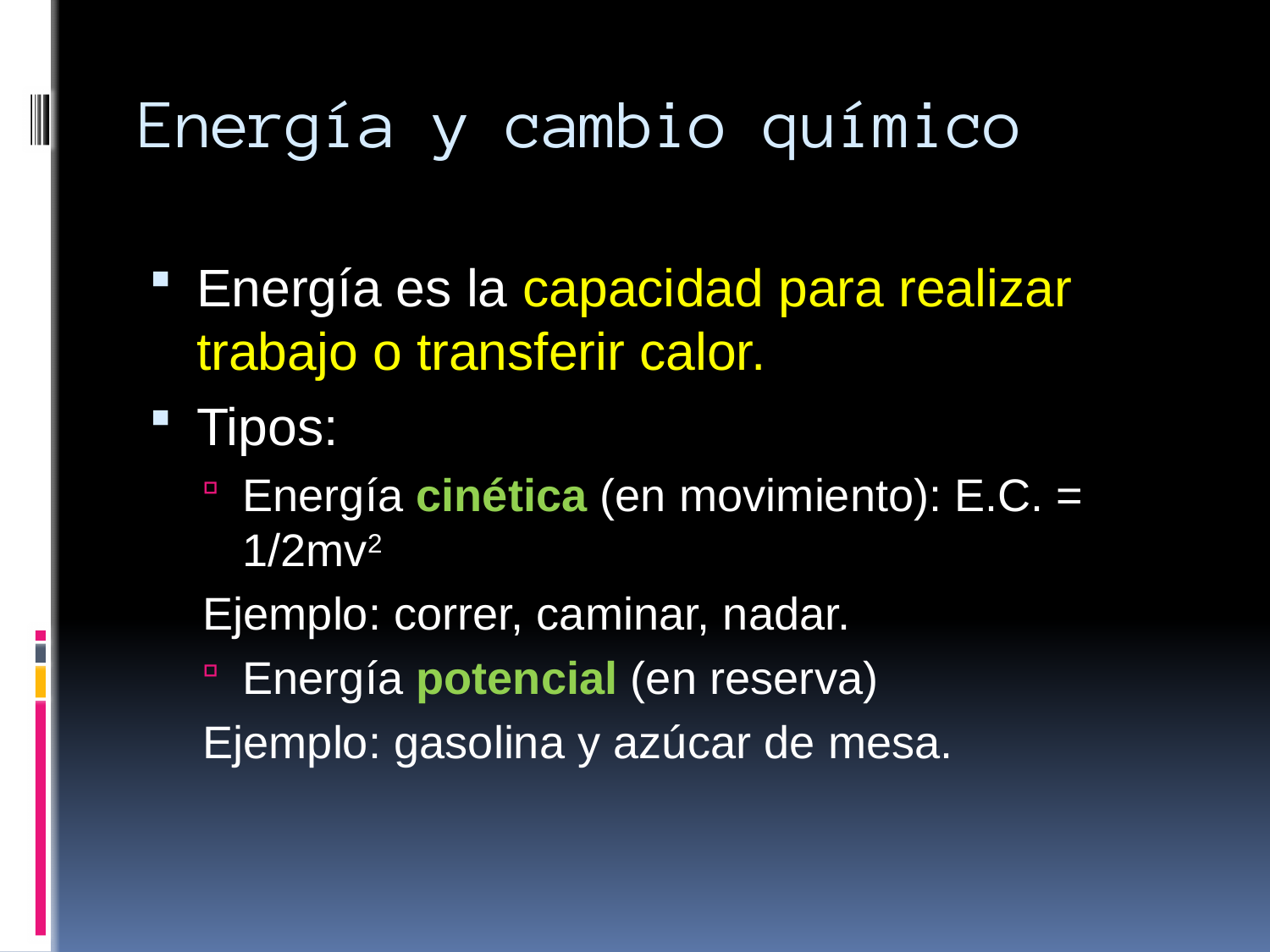

# Energía y cambio químico
Energía es la capacidad para realizar trabajo o transferir calor.
Tipos:
Energía cinética (en movimiento): E.C. = 1/2mv2
Ejemplo: correr, caminar, nadar.
Energía potencial (en reserva)
Ejemplo: gasolina y azúcar de mesa.